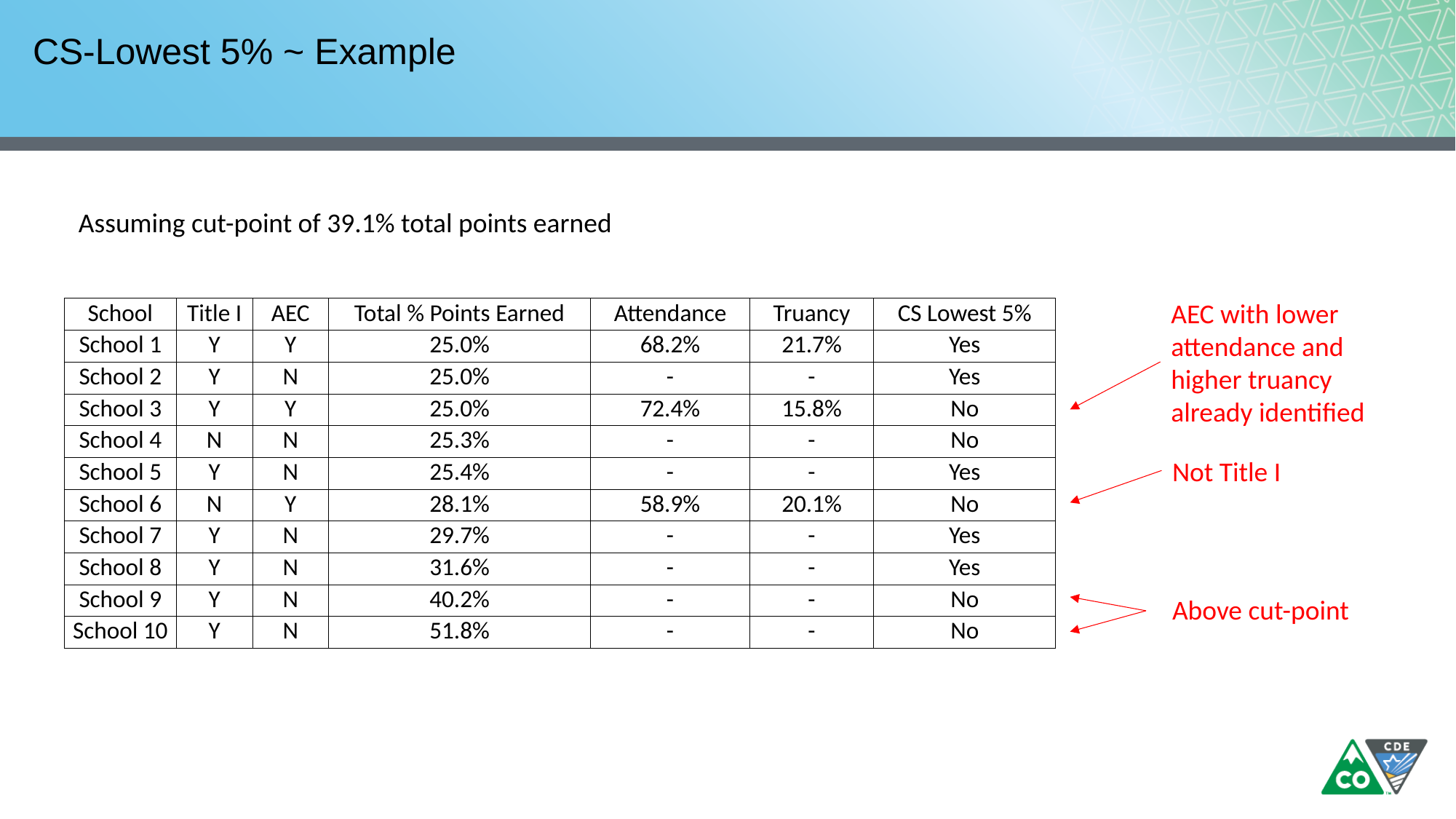

# CS-Lowest 5% ~ Example
Assuming cut-point of 39.1% total points earned
AEC with lower attendance and higher truancy already identified
| School | Title I | AEC | Total % Points Earned | Attendance | Truancy | CS Lowest 5% |
| --- | --- | --- | --- | --- | --- | --- |
| School 1 | Y | Y | 25.0% | 68.2% | 21.7% | Yes |
| School 2 | Y | N | 25.0% | - | - | Yes |
| School 3 | Y | Y | 25.0% | 72.4% | 15.8% | No |
| School 4 | N | N | 25.3% | - | - | No |
| School 5 | Y | N | 25.4% | - | - | Yes |
| School 6 | N | Y | 28.1% | 58.9% | 20.1% | No |
| School 7 | Y | N | 29.7% | - | - | Yes |
| School 8 | Y | N | 31.6% | - | - | Yes |
| School 9 | Y | N | 40.2% | - | - | No |
| School 10 | Y | N | 51.8% | - | - | No |
Not Title I
Above cut-point